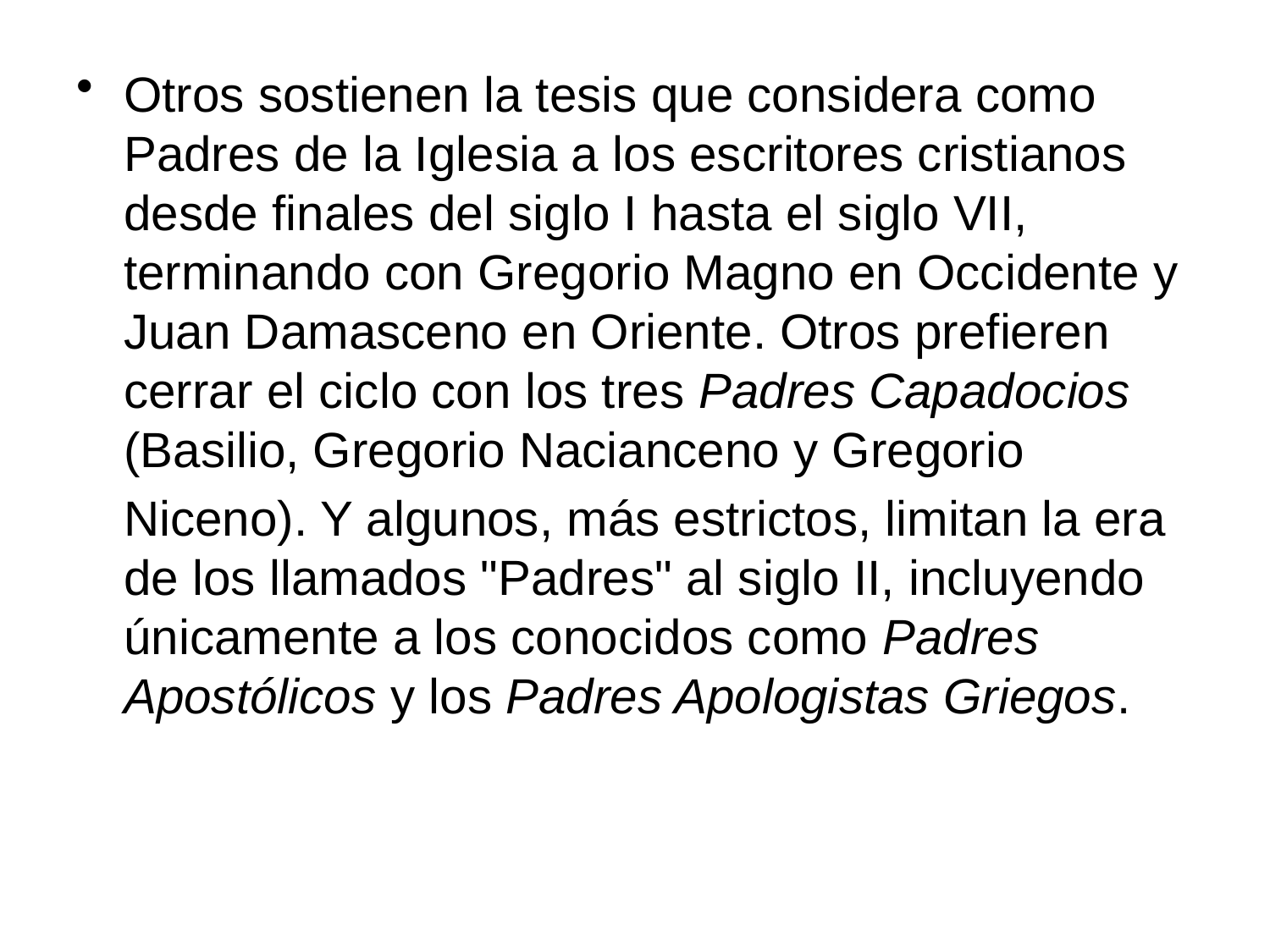

Otros sostienen la tesis que considera como Padres de la Iglesia a los escritores cristianos desde finales del siglo I hasta el siglo VII, terminando con Gregorio Magno en Occidente y Juan Damasceno en Oriente. Otros prefieren cerrar el ciclo con los tres Padres Capadocios (Basilio, Gregorio Nacianceno y Gregorio
	Niceno). Y algunos, más estrictos, limitan la era de los llamados "Padres" al siglo II, incluyendo únicamente a los conocidos como Padres Apostólicos y los Padres Apologistas Griegos.